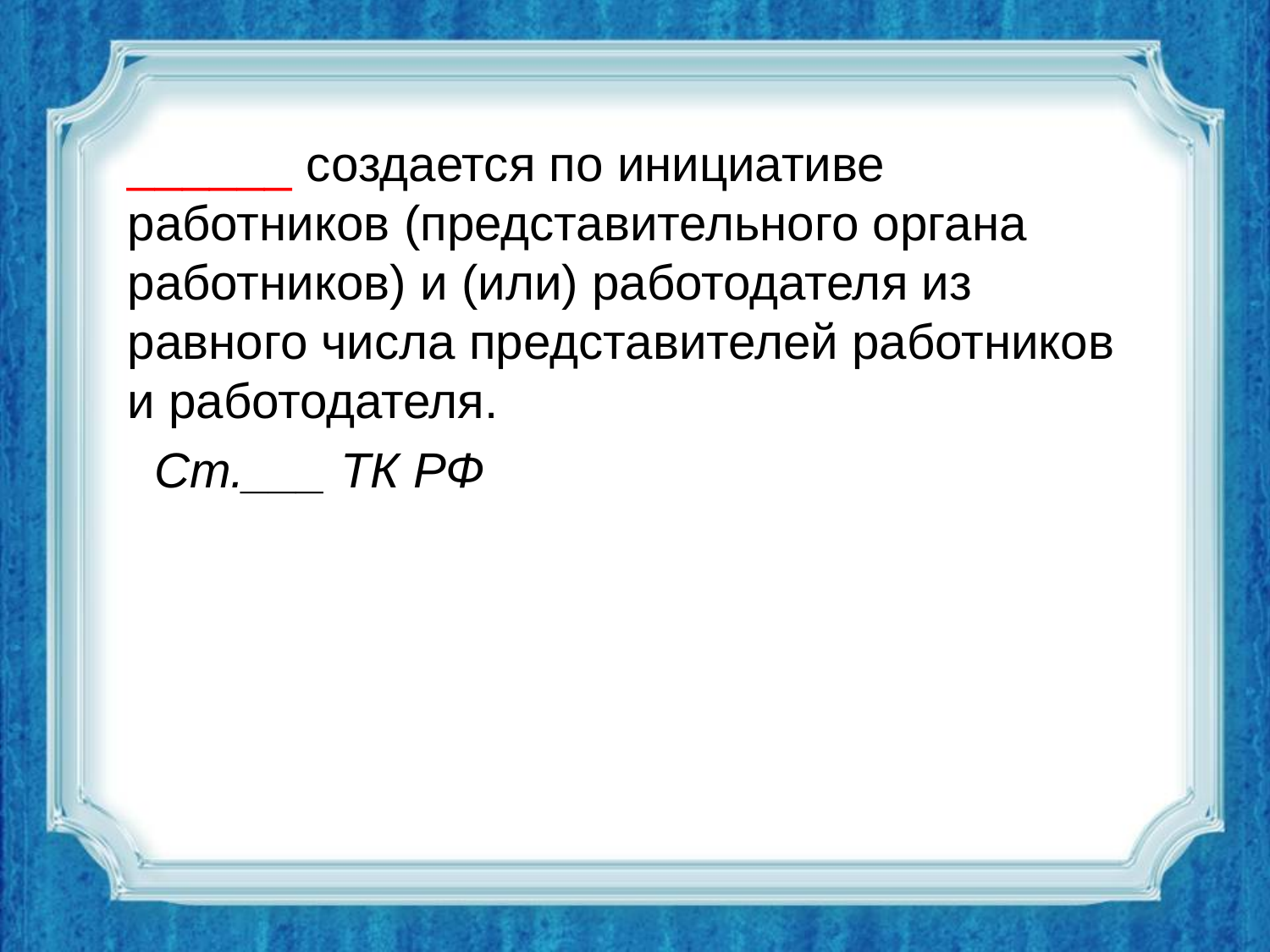

______ создается по инициативе работников (представительного органа работников) и (или) работодателя из равного числа представителей работников и работодателя.
  Ст.___ ТК РФ